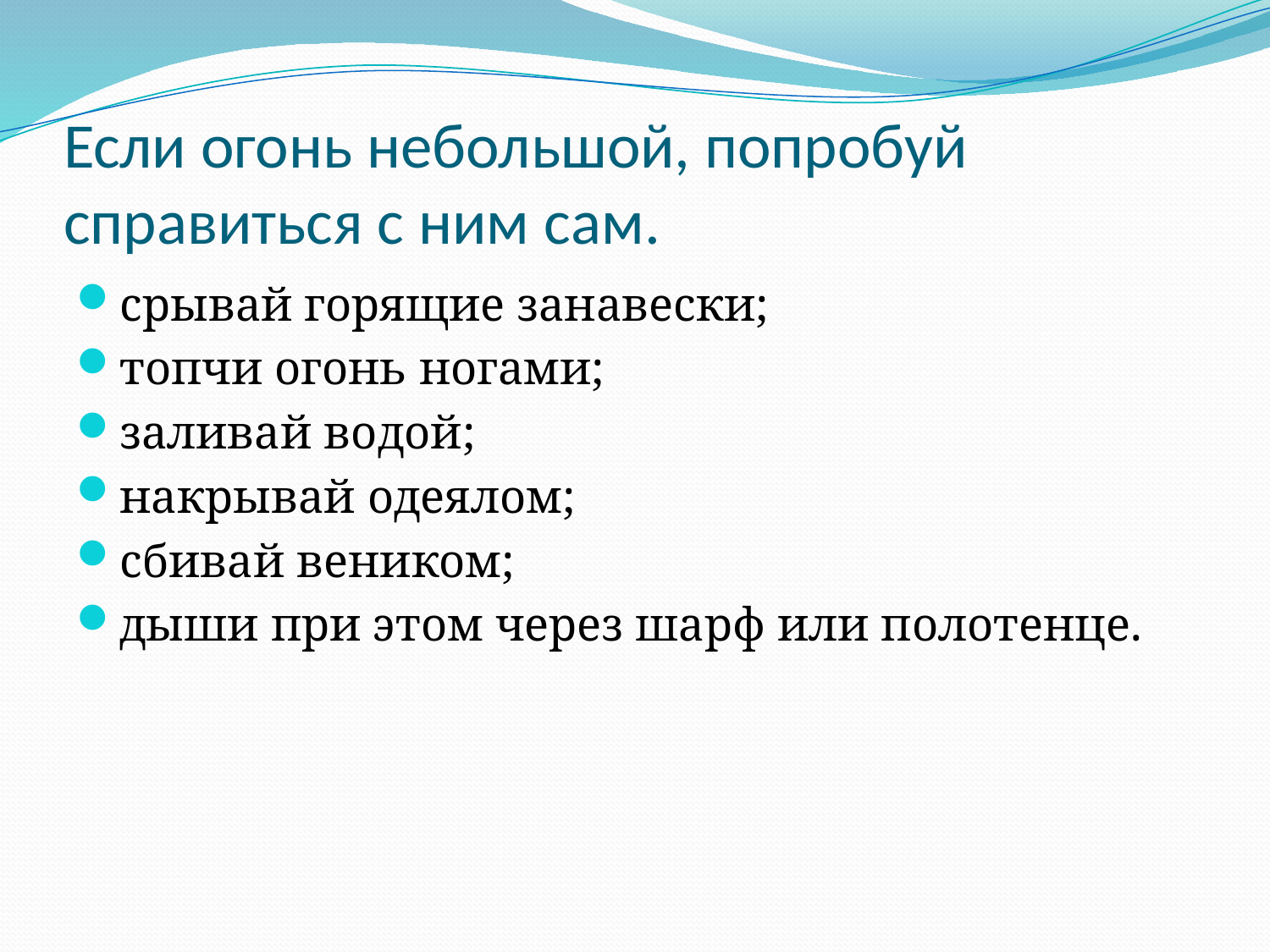

# Если огонь небольшой, попробуй справиться с ним сам.
срывай горящие занавески;
топчи огонь ногами;
заливай водой;
накрывай одеялом;
сбивай веником;
дыши при этом через шарф или полотенце.